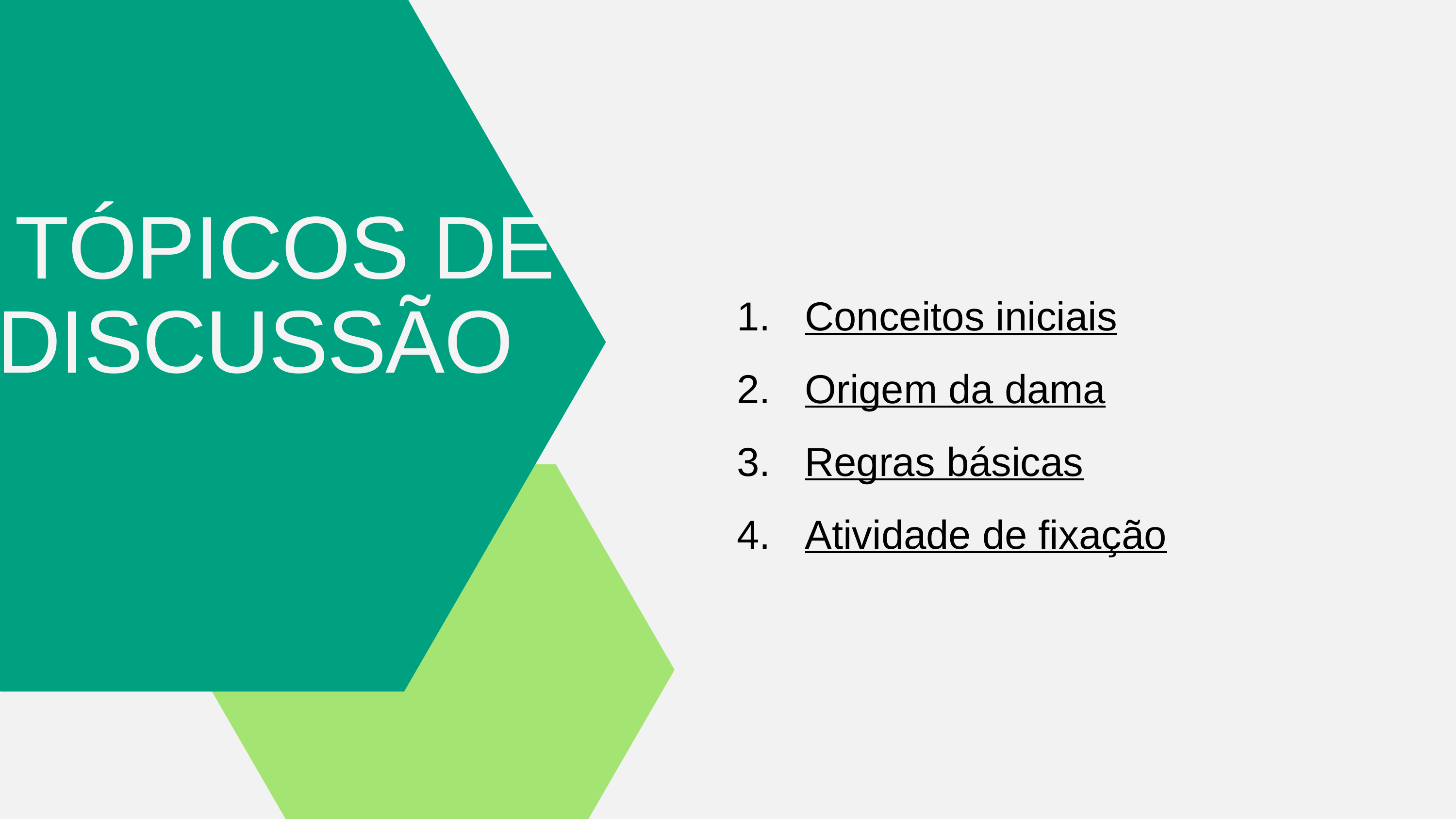

TÓPICOS DE
DISCUSSÃO
Conceitos iniciais
Origem da dama
Regras básicas
Atividade de fixação